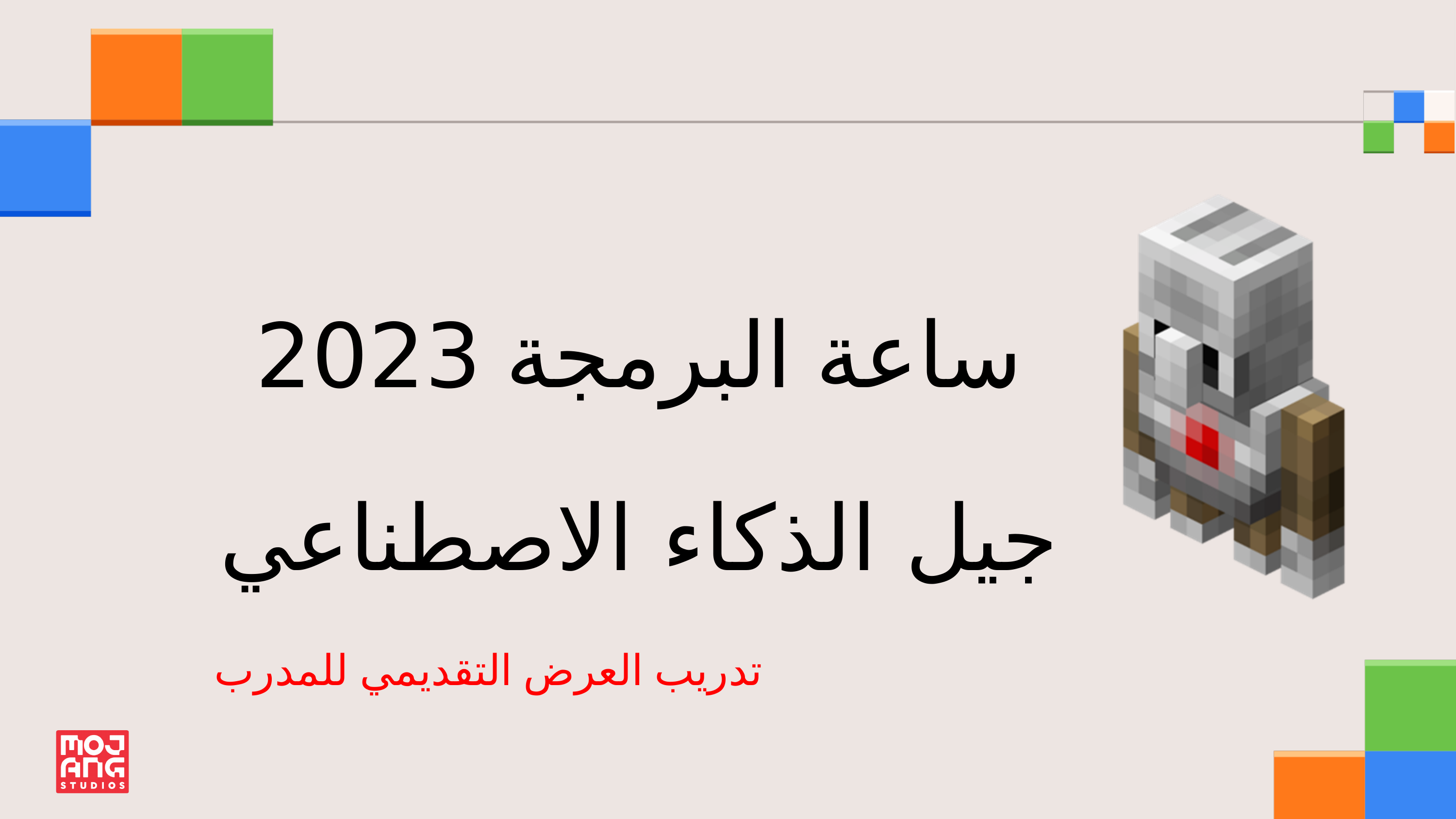

ساعة البرمجة 2023
جيل الذكاء الاصطناعي
تدريب العرض التقديمي للمدرب